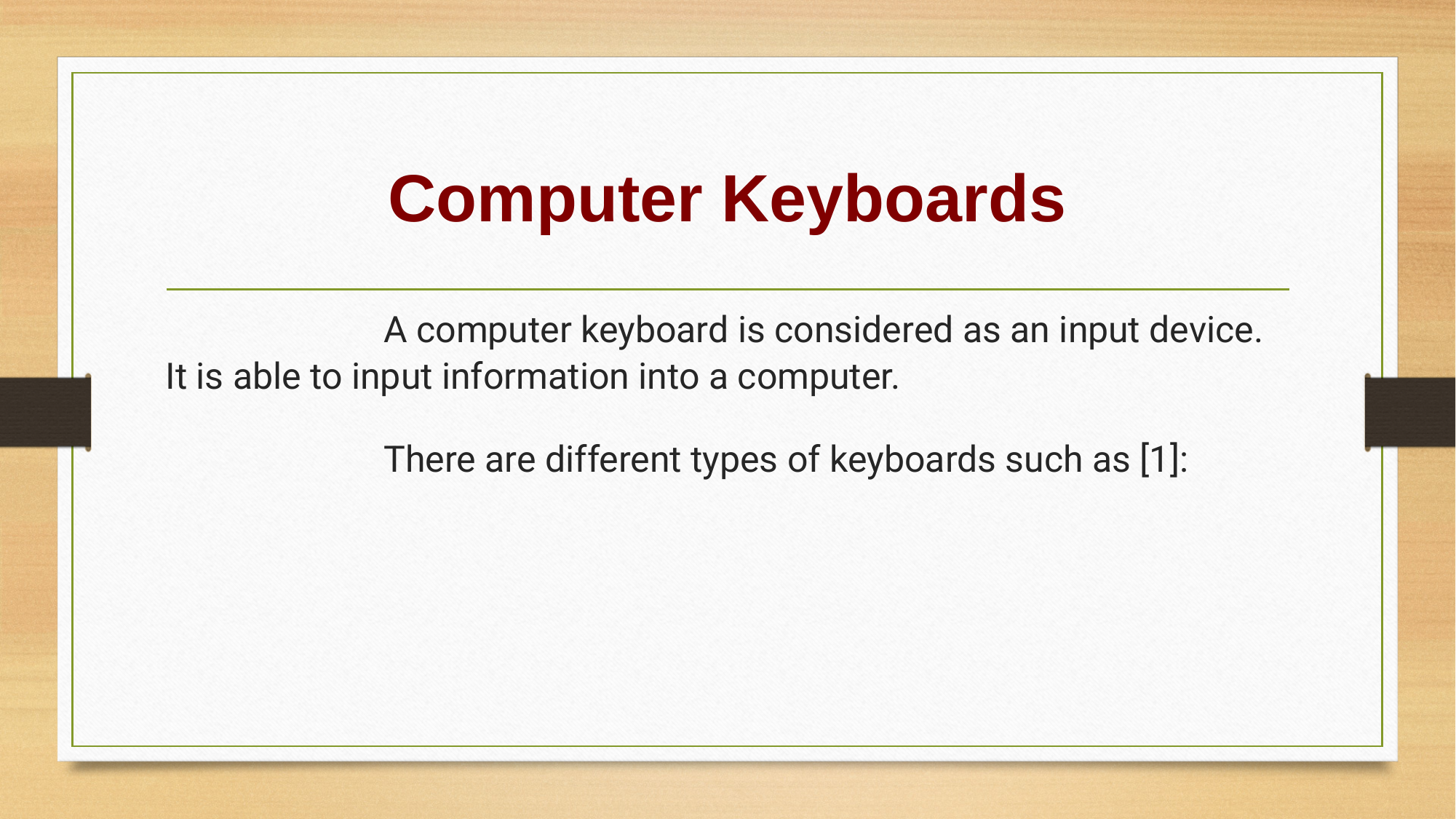

# Computer Keyboards
		A computer keyboard is considered as an input device. It is able to input information into a computer.
		There are different types of keyboards such as [1]: